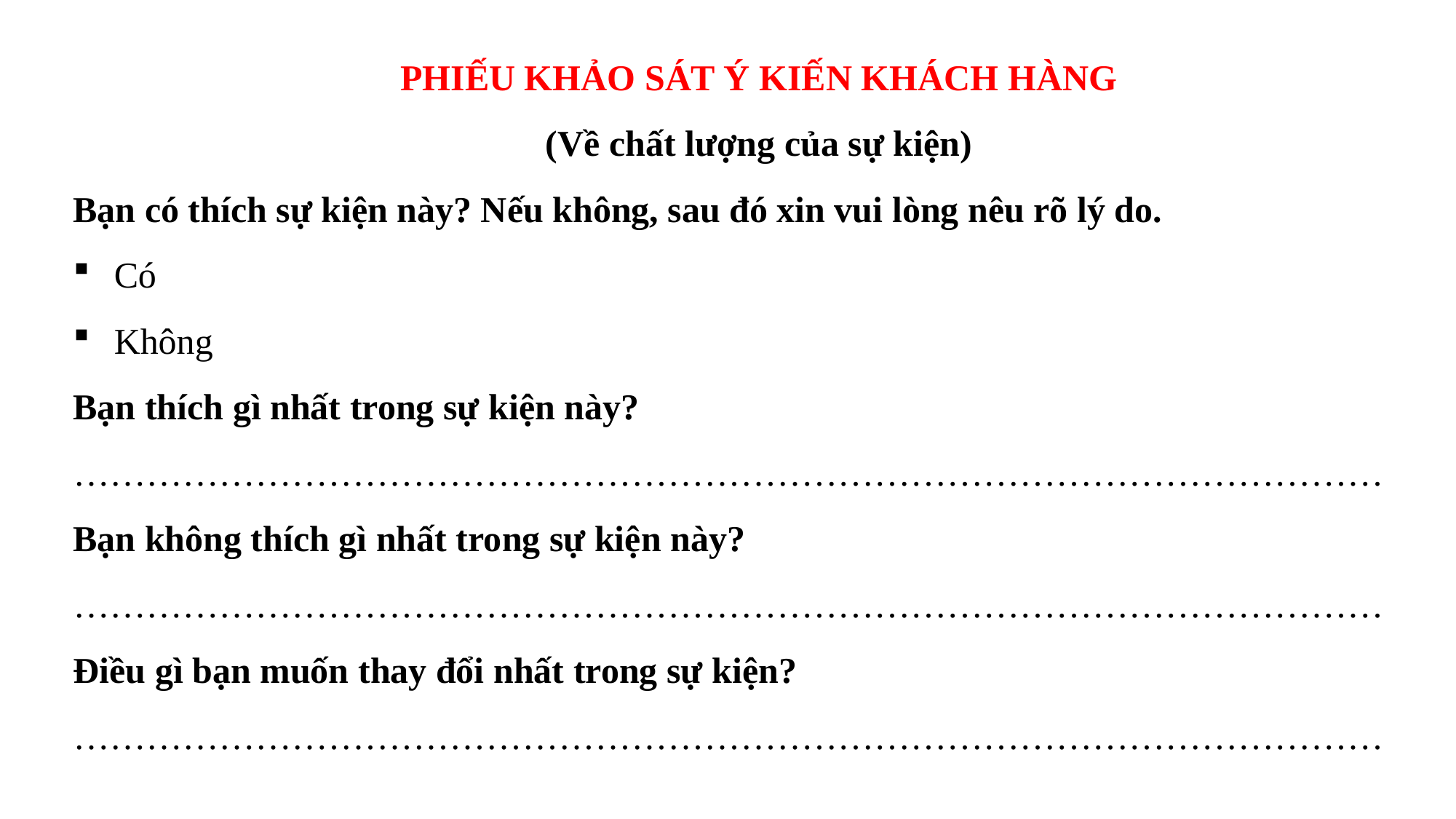

PHIẾU KHẢO SÁT Ý KIẾN KHÁCH HÀNG
(Về chất lượng của sự kiện)
Bạn có thích sự kiện này? Nếu không, sau đó xin vui lòng nêu rõ lý do.
Có
Không
Bạn thích gì nhất trong sự kiện này?
………………………………………………………………………………………………
Bạn không thích gì nhất trong sự kiện này?
………………………………………………………………………………………………
Điều gì bạn muốn thay đổi nhất trong sự kiện?
………………………………………………………………………………………………